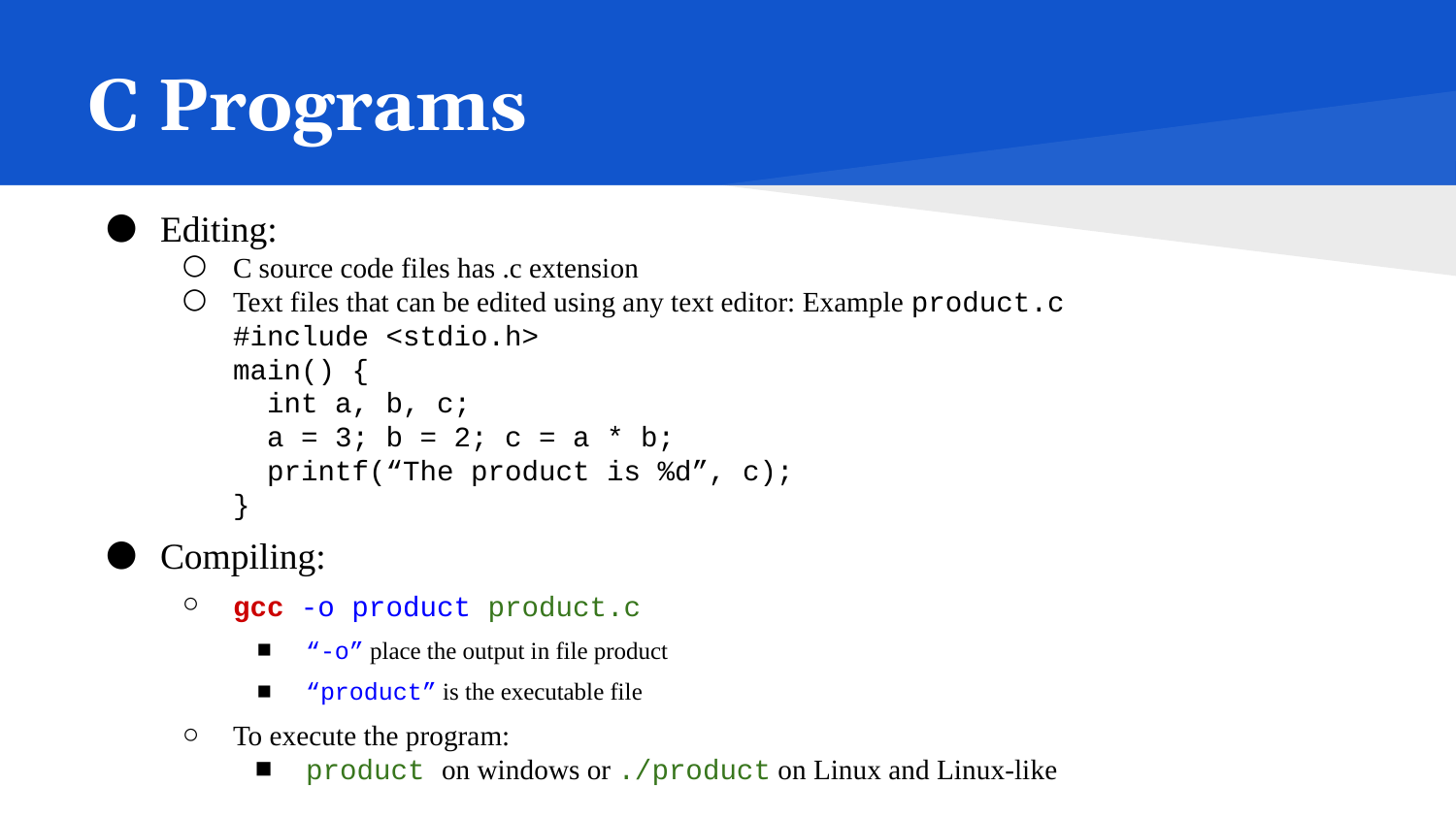

# C Programs
Editing:
C source code files has .c extension
Text files that can be edited using any text editor: Example product.c
#include <stdio.h>
main() {
  int a, b, c;
  a = 3; b = 2; c = a * b;
  printf(“The product is %d”, c);
}
Compiling:
gcc -o product product.c
“-o” place the output in file product
“product” is the executable file
To execute the program:
product on windows or ./product on Linux and Linux-like